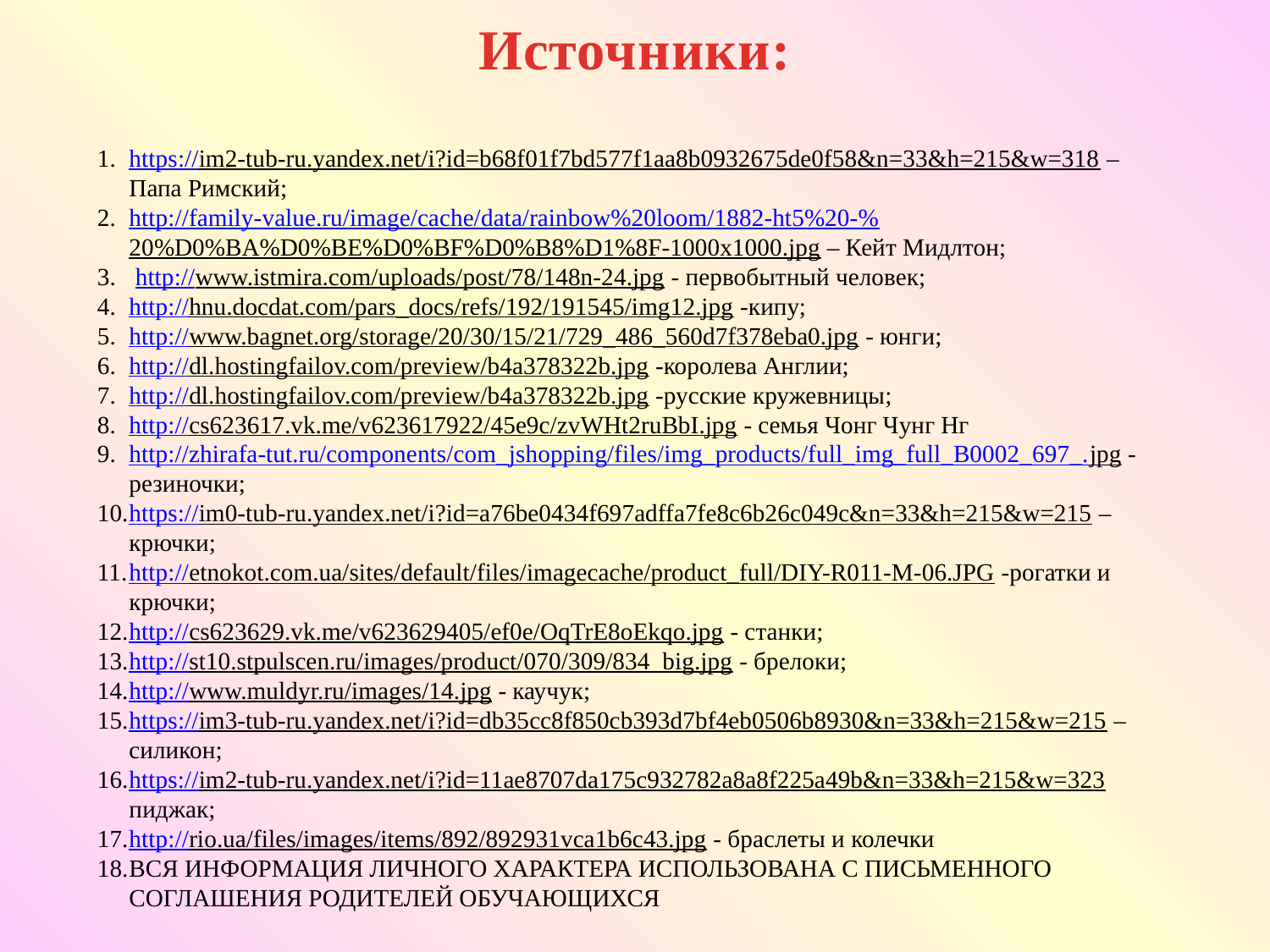

Источники:

https://im2-tub-ru.yandex.net/i?id=b68f01f7bd577f1aa8b0932675de0f58&n=33&h=215&w=318 – Папа Римский;
http://family-value.ru/image/cache/data/rainbow%20loom/1882-ht5%20-%20%D0%BA%D0%BE%D0%BF%D0%B8%D1%8F-1000x1000.jpg – Кейт Мидлтон;
 http://www.istmira.com/uploads/post/78/148n-24.jpg - первобытный человек;
http://hnu.docdat.com/pars_docs/refs/192/191545/img12.jpg -кипу;
http://www.bagnet.org/storage/20/30/15/21/729_486_560d7f378eba0.jpg - юнги;
http://dl.hostingfailov.com/preview/b4a378322b.jpg -королева Англии;
http://dl.hostingfailov.com/preview/b4a378322b.jpg -русские кружевницы;
http://cs623617.vk.me/v623617922/45e9c/zvWHt2ruBbI.jpg - семья Чонг Чунг Нг
http://zhirafa-tut.ru/components/com_jshopping/files/img_products/full_img_full_B0002_697_.jpg -резиночки;
https://im0-tub-ru.yandex.net/i?id=a76be0434f697adffa7fe8c6b26c049c&n=33&h=215&w=215 – крючки;
http://etnokot.com.ua/sites/default/files/imagecache/product_full/DIY-R011-M-06.JPG -рогатки и крючки;
http://cs623629.vk.me/v623629405/ef0e/OqTrE8oEkqo.jpg - станки;
http://st10.stpulscen.ru/images/product/070/309/834_big.jpg - брелоки;
http://www.muldyr.ru/images/14.jpg - каучук;
https://im3-tub-ru.yandex.net/i?id=db35cc8f850cb393d7bf4eb0506b8930&n=33&h=215&w=215 – силикон;
https://im2-tub-ru.yandex.net/i?id=11ae8707da175c932782a8a8f225a49b&n=33&h=215&w=323 пиджак;
http://rio.ua/files/images/items/892/892931vca1b6c43.jpg - браслеты и колечки
ВСЯ ИНФОРМАЦИЯ ЛИЧНОГО ХАРАКТЕРА ИСПОЛЬЗОВАНА С ПИСЬМЕННОГО СОГЛАШЕНИЯ РОДИТЕЛЕЙ ОБУЧАЮЩИХСЯ